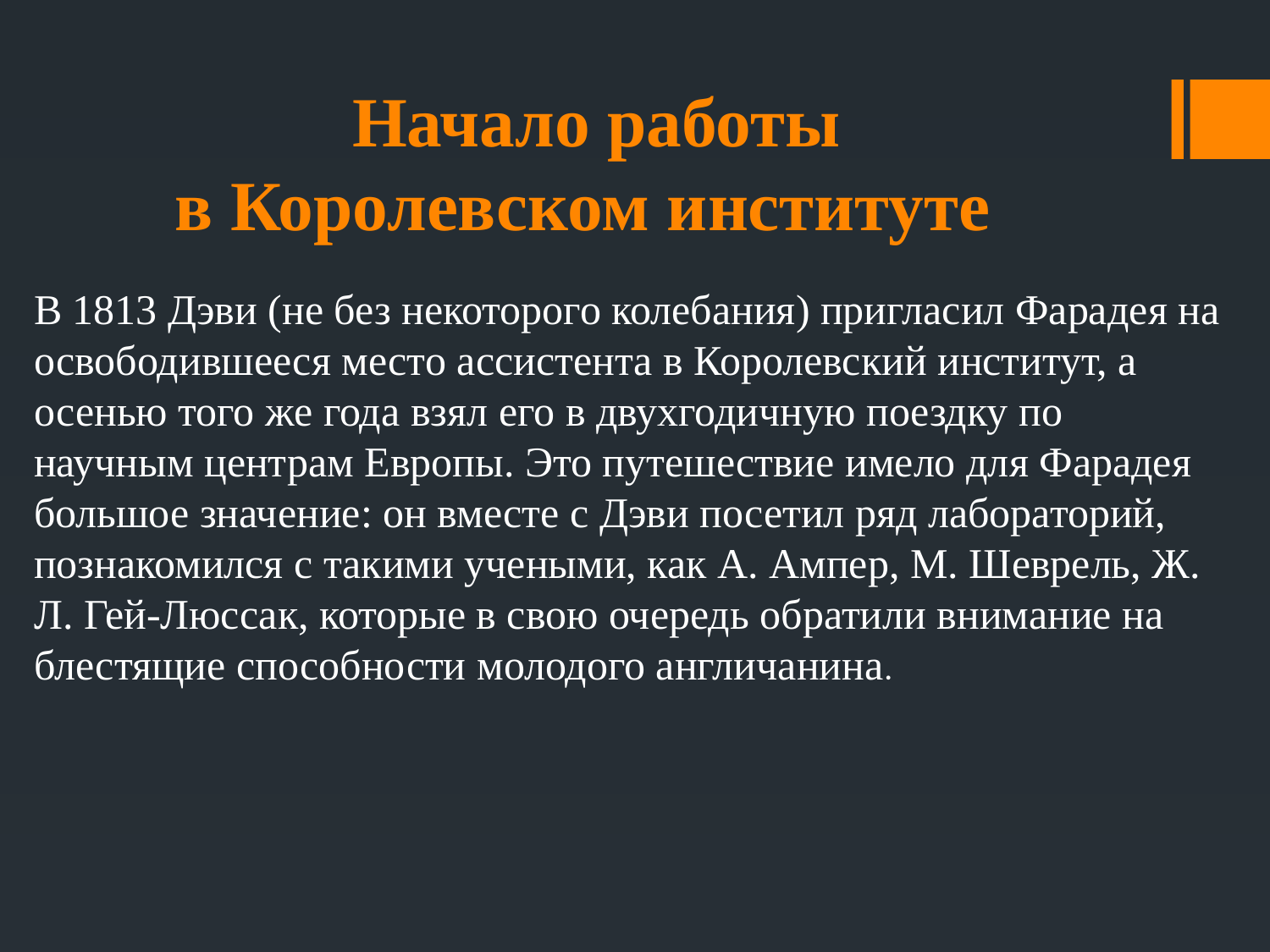

# Начало работы в Королевском институте
В 1813 Дэви (не без некоторого колебания) пригласил Фарадея на освободившееся место ассистента в Королевский институт, а осенью того же года взял его в двухгодичную поездку по научным центрам Европы. Это путешествие имело для Фарадея большое значение: он вместе с Дэви посетил ряд лабораторий, познакомился с такими учеными, как А. Ампер, М. Шеврель, Ж. Л. Гей-Люссак, которые в свою очередь обратили внимание на блестящие способности молодого англичанина.